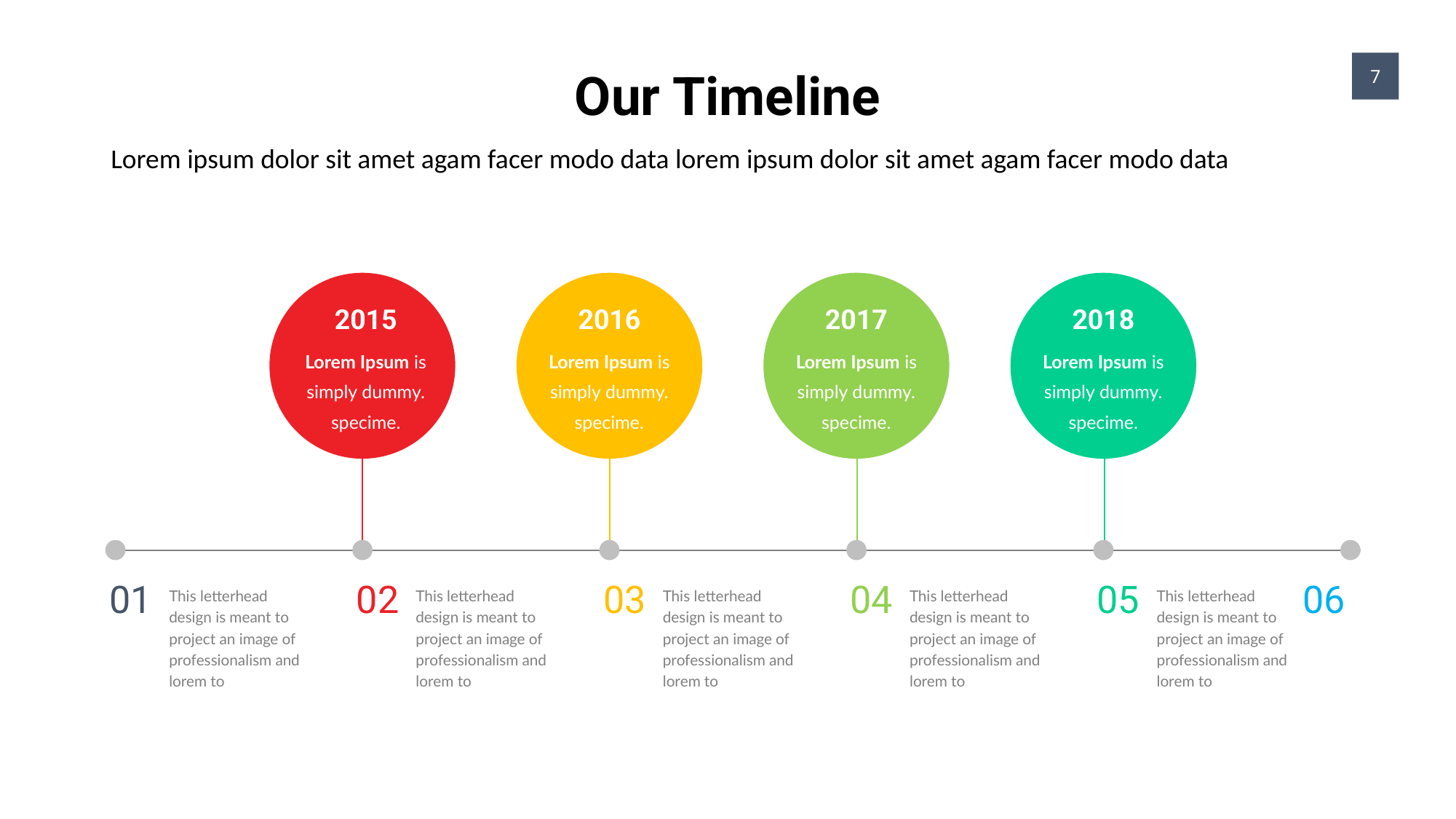

Our Timeline
7
Lorem ipsum dolor sit amet agam facer modo data lorem ipsum dolor sit amet agam facer modo data

2015
Lorem Ipsum is simply dummy. specime.
2016
Lorem Ipsum is simply dummy. specime.
2017
Lorem Ipsum is simply dummy. specime.
2018
Lorem Ipsum is simply dummy. specime.

01
02
03
04
05
06
This letterhead design is meant to project an image of professionalism and lorem to
This letterhead design is meant to project an image of professionalism and lorem to
This letterhead design is meant to project an image of professionalism and lorem to
This letterhead design is meant to project an image of professionalism and lorem to
This letterhead design is meant to project an image of professionalism and lorem to